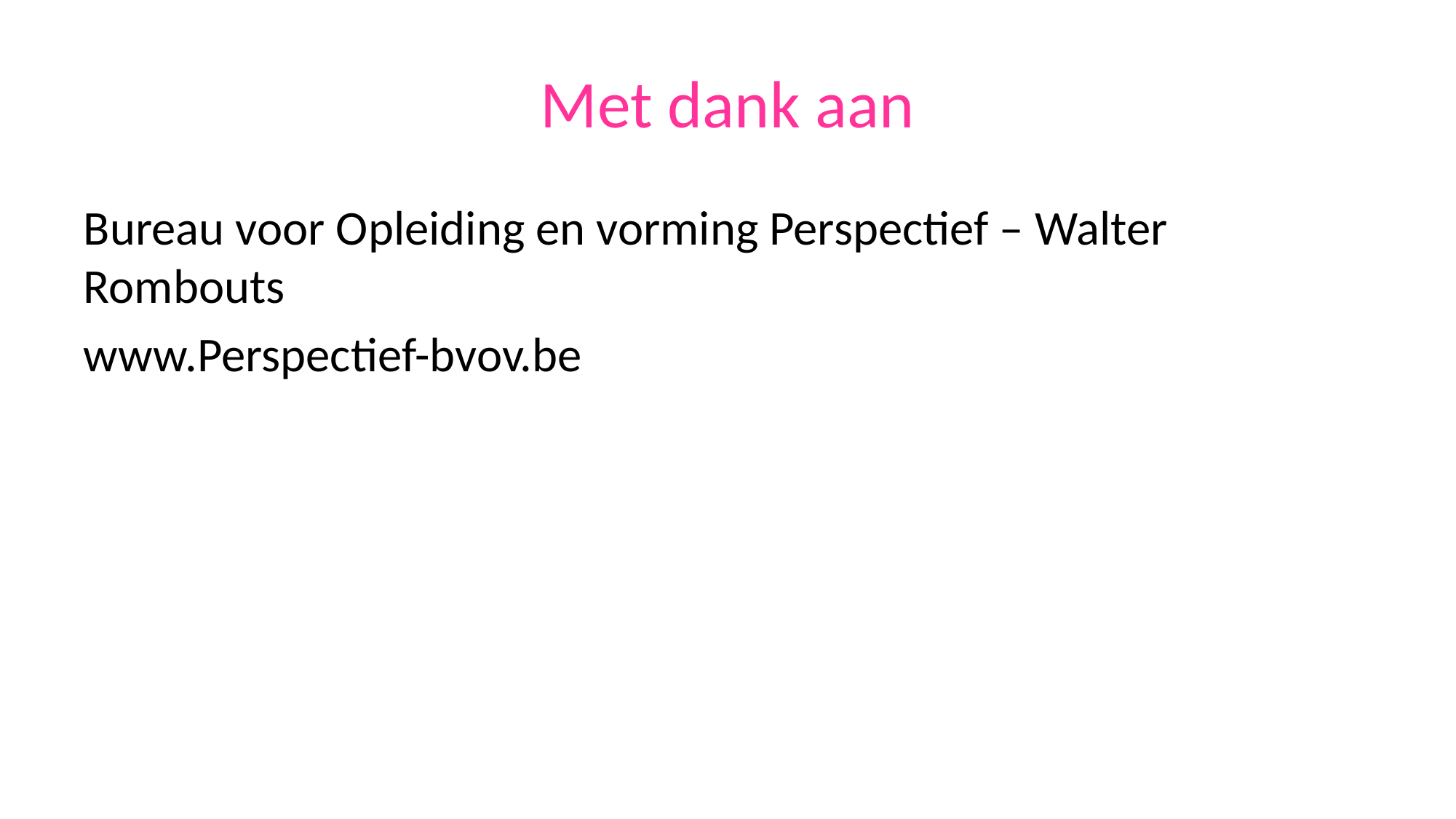

# Met dank aan
Bureau voor Opleiding en vorming Perspectief – Walter Rombouts
www.Perspectief-bvov.be